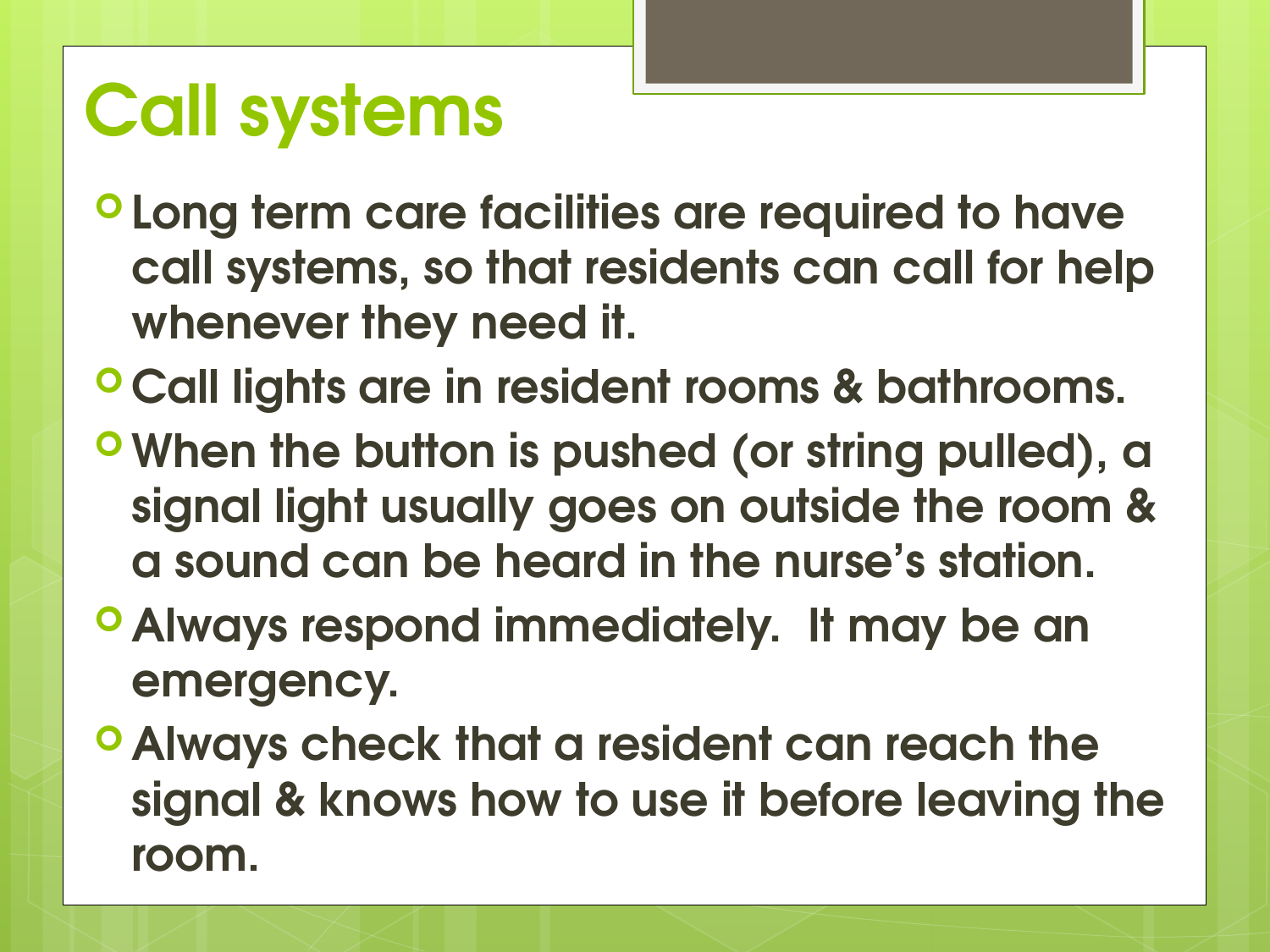

# Call systems
Long term care facilities are required to have call systems, so that residents can call for help whenever they need it.
Call lights are in resident rooms & bathrooms.
When the button is pushed (or string pulled), a signal light usually goes on outside the room & a sound can be heard in the nurse’s station.
Always respond immediately.  It may be an emergency.
Always check that a resident can reach the signal & knows how to use it before leaving the room.